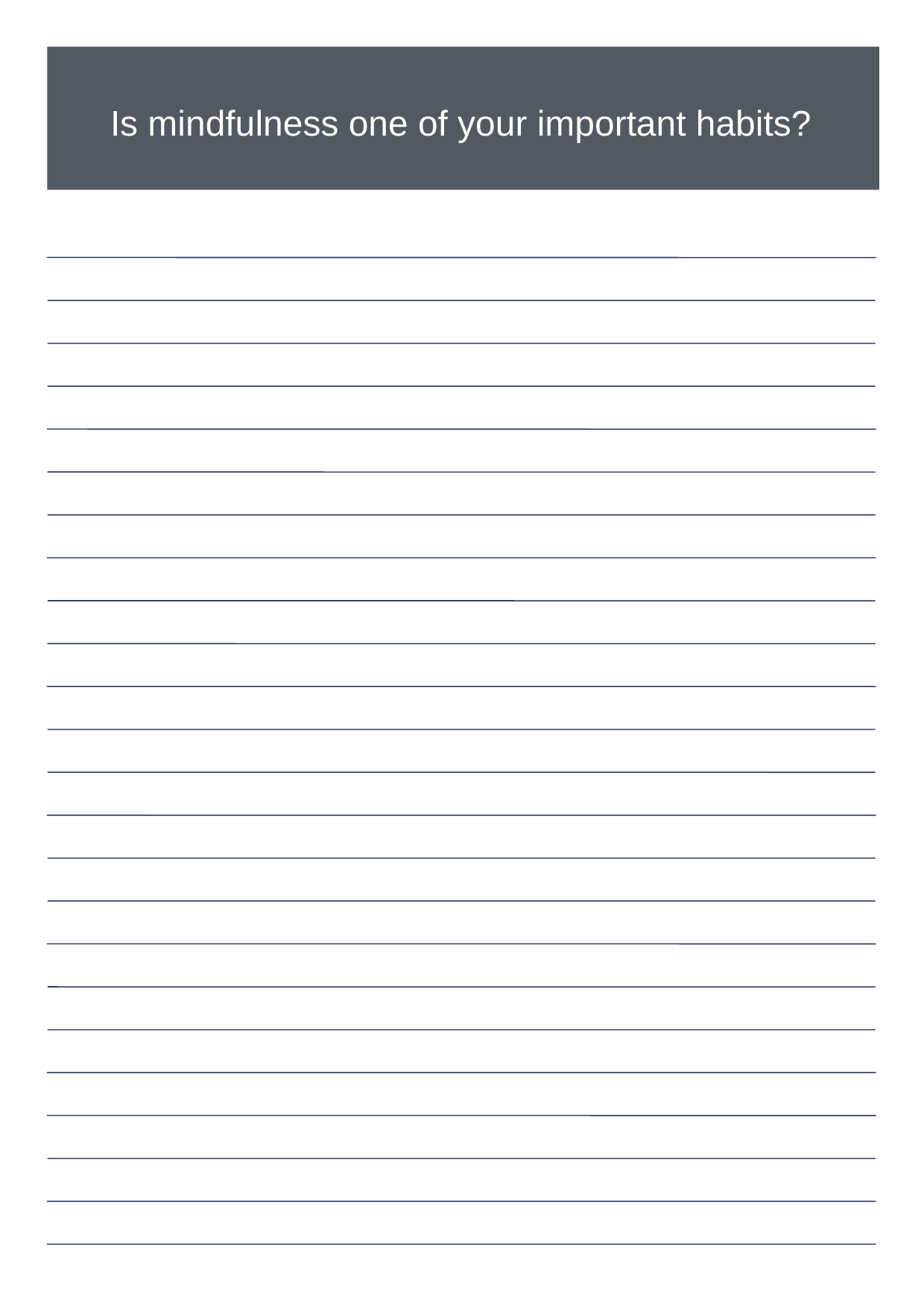

Is mindfulness one of your important habits?